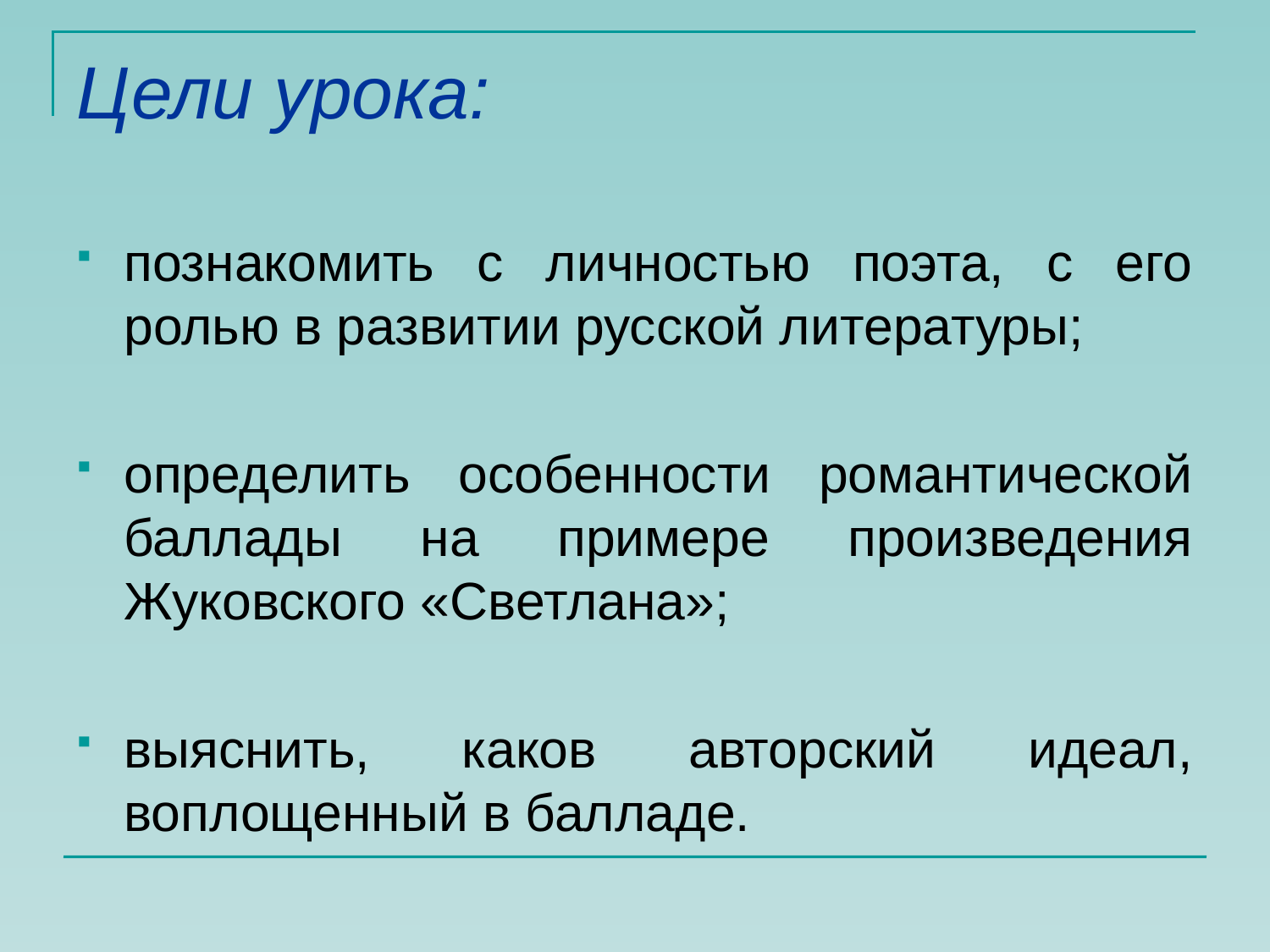

# Цели урока:
познакомить с личностью поэта, с его ролью в развитии русской литературы;

определить особенности романтической баллады на примере произведения Жуковского «Светлана»;

выяснить, каков авторский идеал, воплощенный в балладе.